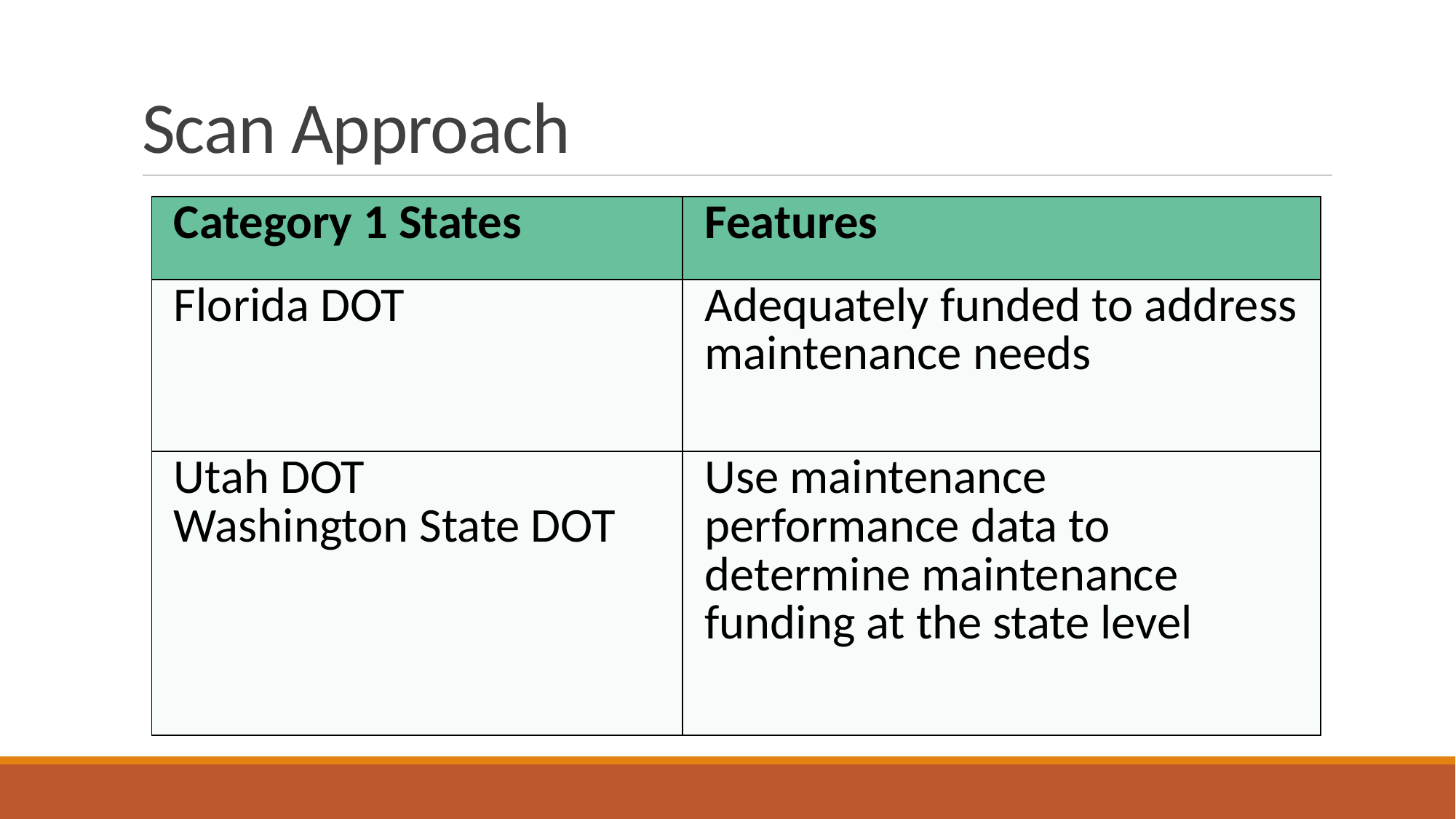

# Scan Approach
| Category 1 States | Features |
| --- | --- |
| Florida DOT | Adequately funded to address maintenance needs |
| Utah DOT Washington State DOT | Use maintenance performance data to determine maintenance funding at the state level |